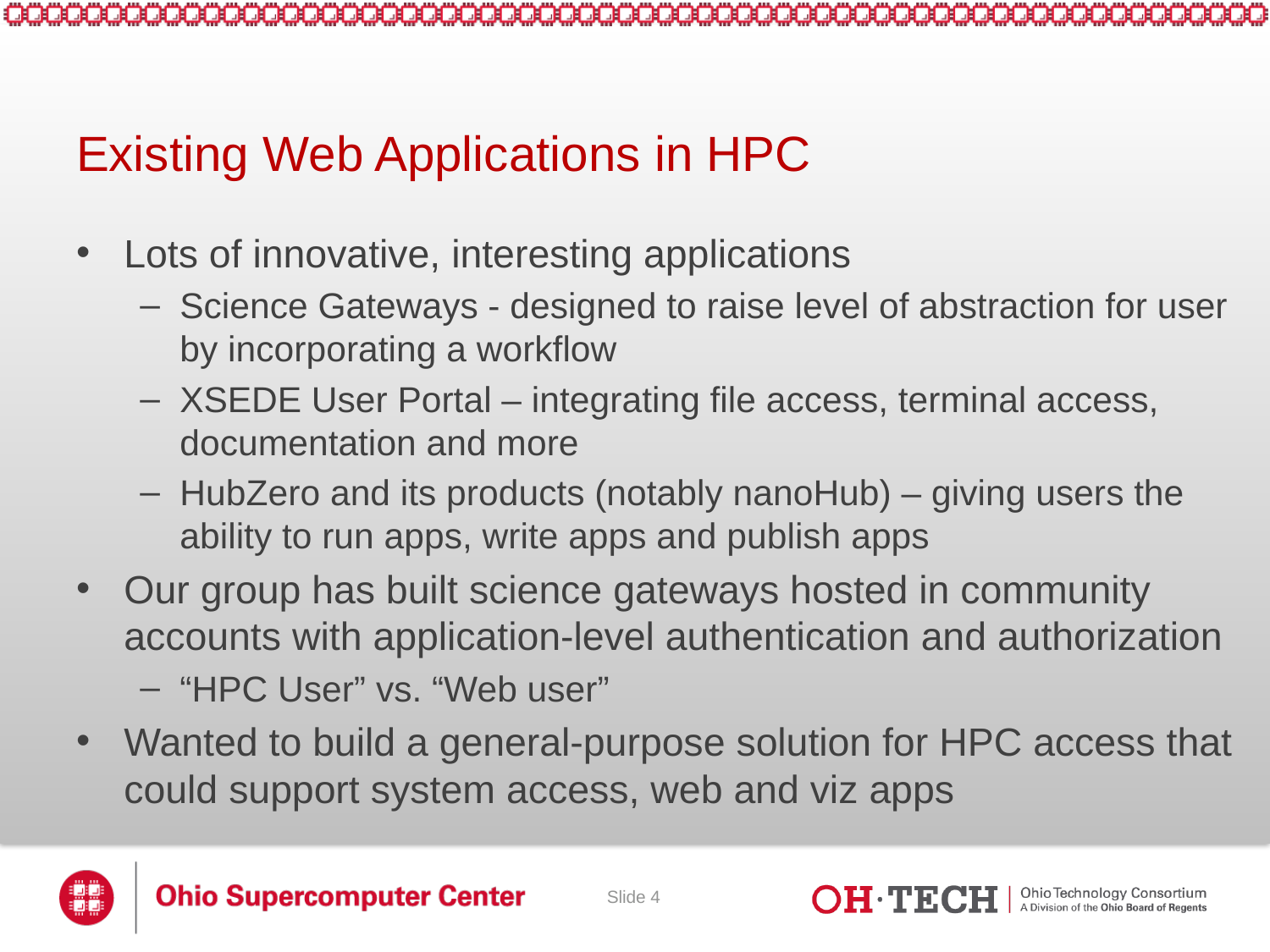

# Existing Web Applications in HPC
Lots of innovative, interesting applications
Science Gateways - designed to raise level of abstraction for user by incorporating a workflow
XSEDE User Portal – integrating file access, terminal access, documentation and more
HubZero and its products (notably nanoHub) – giving users the ability to run apps, write apps and publish apps
Our group has built science gateways hosted in community accounts with application-level authentication and authorization
“HPC User” vs. “Web user”
Wanted to build a general-purpose solution for HPC access that could support system access, web and viz apps